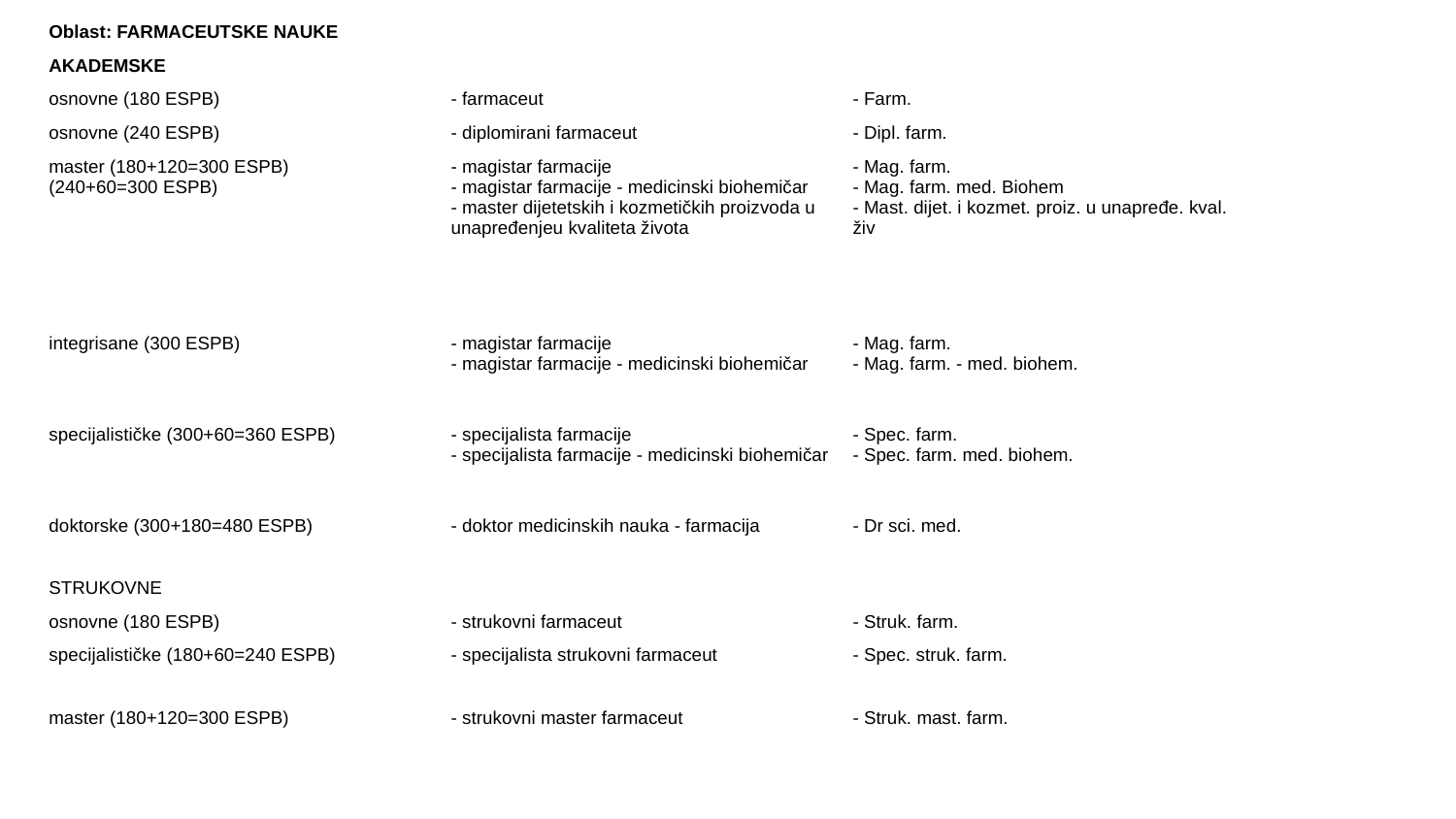

| Oblast: FARMACEUTSKE NAUKE |  |  |
| --- | --- | --- |
| AKADEMSKE |  |  |
| osnovne (180 ESPB) | - farmaceut | - Farm. |
| osnovne (240 ESPB) | - diplomirani farmaceut | - Dipl. farm. |
| master (180+120=300 ESPB) (240+60=300 ESPB) | - magistar farmacije - magistar farmacije - medicinski biohemičar - master dijetetskih i kozmetičkih proizvoda u unapređenjeu kvaliteta života | - Mag. farm. - Mag. farm. med. Biohem - Mast. dijet. i kozmet. proiz. u unapređe. kval. živ |
| integrisane (300 ESPB) | - magistar farmacije - magistar farmacije - medicinski biohemičar | - Mag. farm. - Mag. farm. - med. biohem. |
| specijalističke (300+60=360 ESPB) | - specijalista farmacije - specijalista farmacije - medicinski biohemičar | - Spec. farm. - Spec. farm. med. biohem. |
| doktorske (300+180=480 ESPB) | - doktor medicinskih nauka - farmacija | - Dr sci. med. |
| STRUKOVNE |  |  |
| osnovne (180 ESPB) | - strukovni farmaceut | - Struk. farm. |
| specijalističke (180+60=240 ESPB) | - specijalista strukovni farmaceut | - Spec. struk. farm. |
| master (180+120=300 ESPB) | - strukovni master farmaceut | - Struk. mast. farm. |